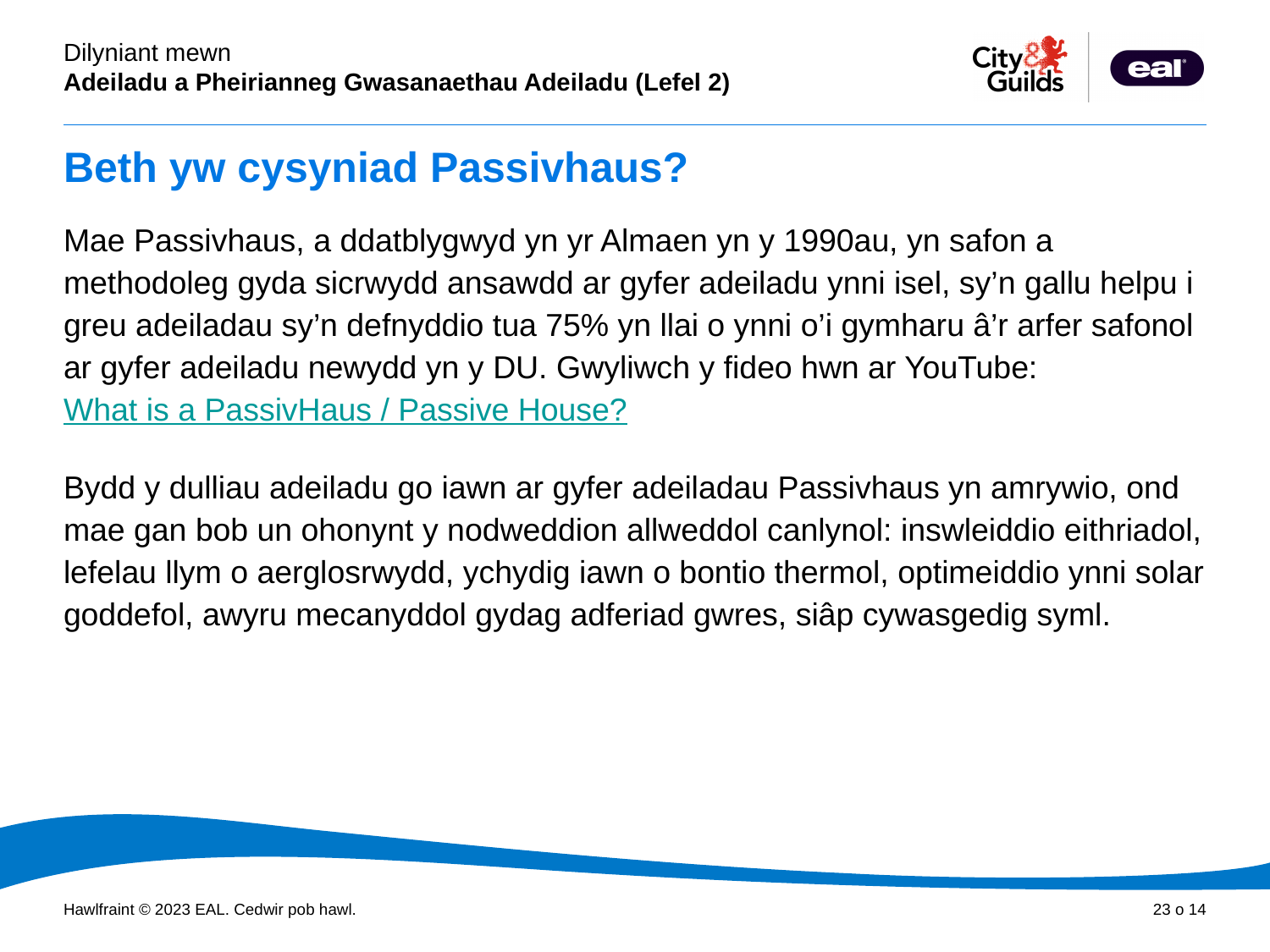

# Beth yw cysyniad Passivhaus?
Mae Passivhaus, a ddatblygwyd yn yr Almaen yn y 1990au, yn safon a methodoleg gyda sicrwydd ansawdd ar gyfer adeiladu ynni isel, sy’n gallu helpu i greu adeiladau sy’n defnyddio tua 75% yn llai o ynni o’i gymharu â’r arfer safonol ar gyfer adeiladu newydd yn y DU. Gwyliwch y fideo hwn ar YouTube: What is a PassivHaus / Passive House?
Bydd y dulliau adeiladu go iawn ar gyfer adeiladau Passivhaus yn amrywio, ond mae gan bob un ohonynt y nodweddion allweddol canlynol: inswleiddio eithriadol, lefelau llym o aerglosrwydd, ychydig iawn o bontio thermol, optimeiddio ynni solar goddefol, awyru mecanyddol gydag adferiad gwres, siâp cywasgedig syml.